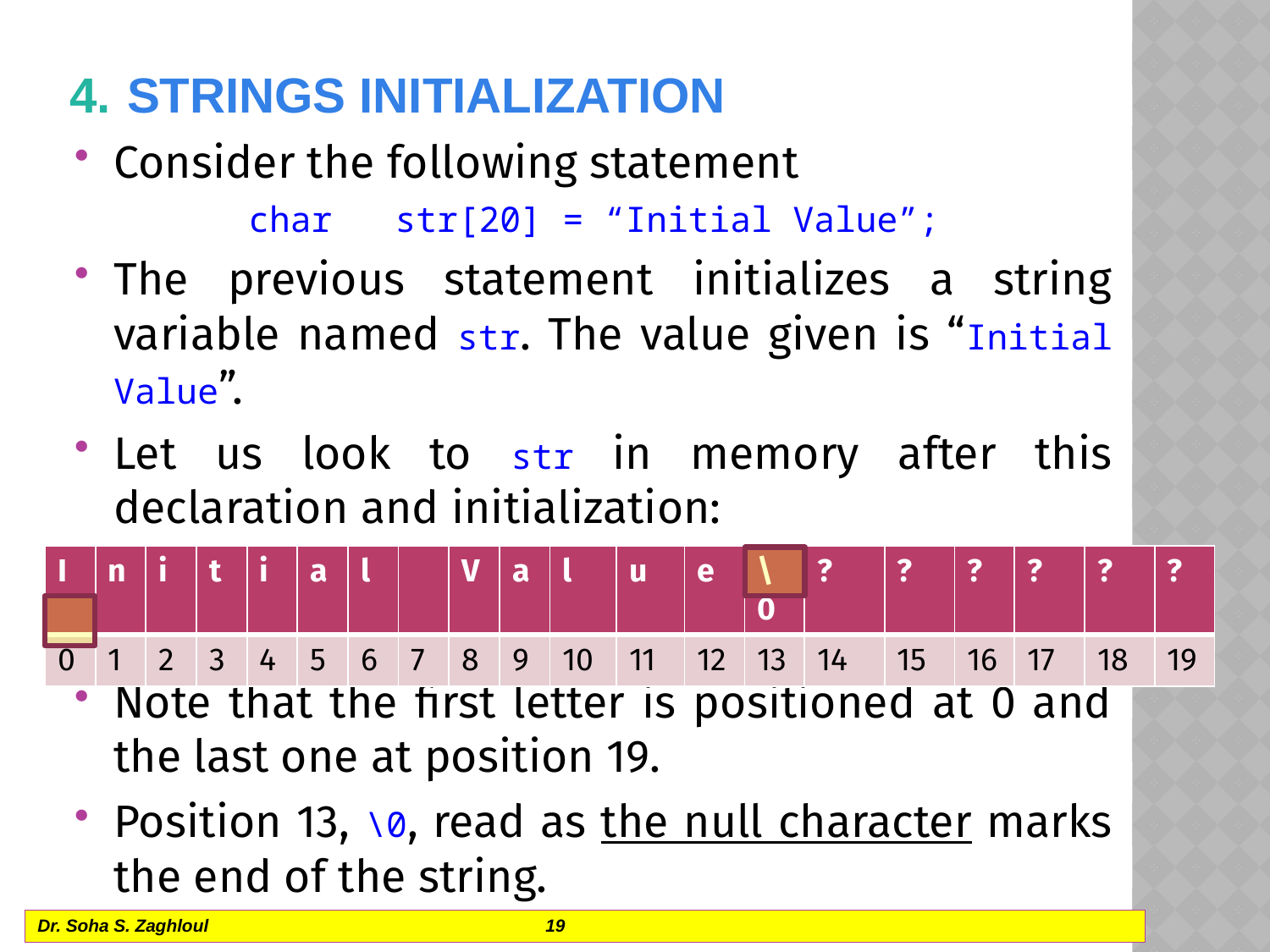

# 4. Strings initialization
Consider the following statement
char   str[20] = “Initial Value”;
The previous statement initializes a string variable named str. The value given is “Initial Value”.
Let us look to str in memory after this declaration and initialization:

Note that the first letter is positioned at 0 and the last one at position 19.
Position 13, \0, read as the null character marks the end of the string.
| I | n | i | t | i | a | l |  | V | a | l | u | e | \0 | ? | ? | ? | ? | ? | ? |
| --- | --- | --- | --- | --- | --- | --- | --- | --- | --- | --- | --- | --- | --- | --- | --- | --- | --- | --- | --- |
| 0 | 1 | 2 | 3 | 4 | 5 | 6 | 7 | 8 | 9 | 10 | 11 | 12 | 13 | 14 | 15 | 16 | 17 | 18 | 19 |

Dr. Soha S. Zaghloul			19